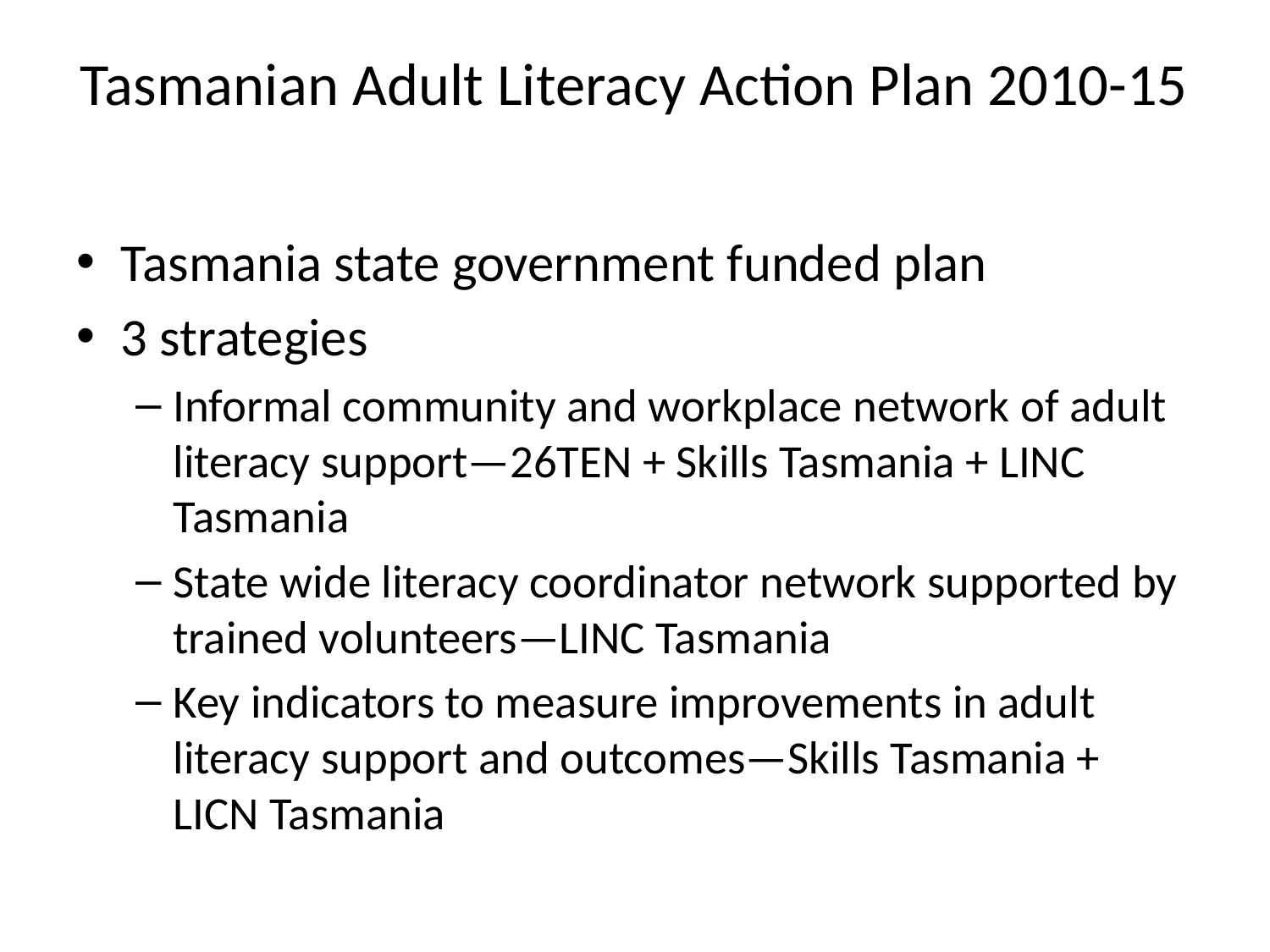

# Tasmanian Adult Literacy Action Plan 2010-15
Tasmania state government funded plan
3 strategies
Informal community and workplace network of adult literacy support—26TEN + Skills Tasmania + LINC Tasmania
State wide literacy coordinator network supported by trained volunteers—LINC Tasmania
Key indicators to measure improvements in adult literacy support and outcomes—Skills Tasmania + LICN Tasmania